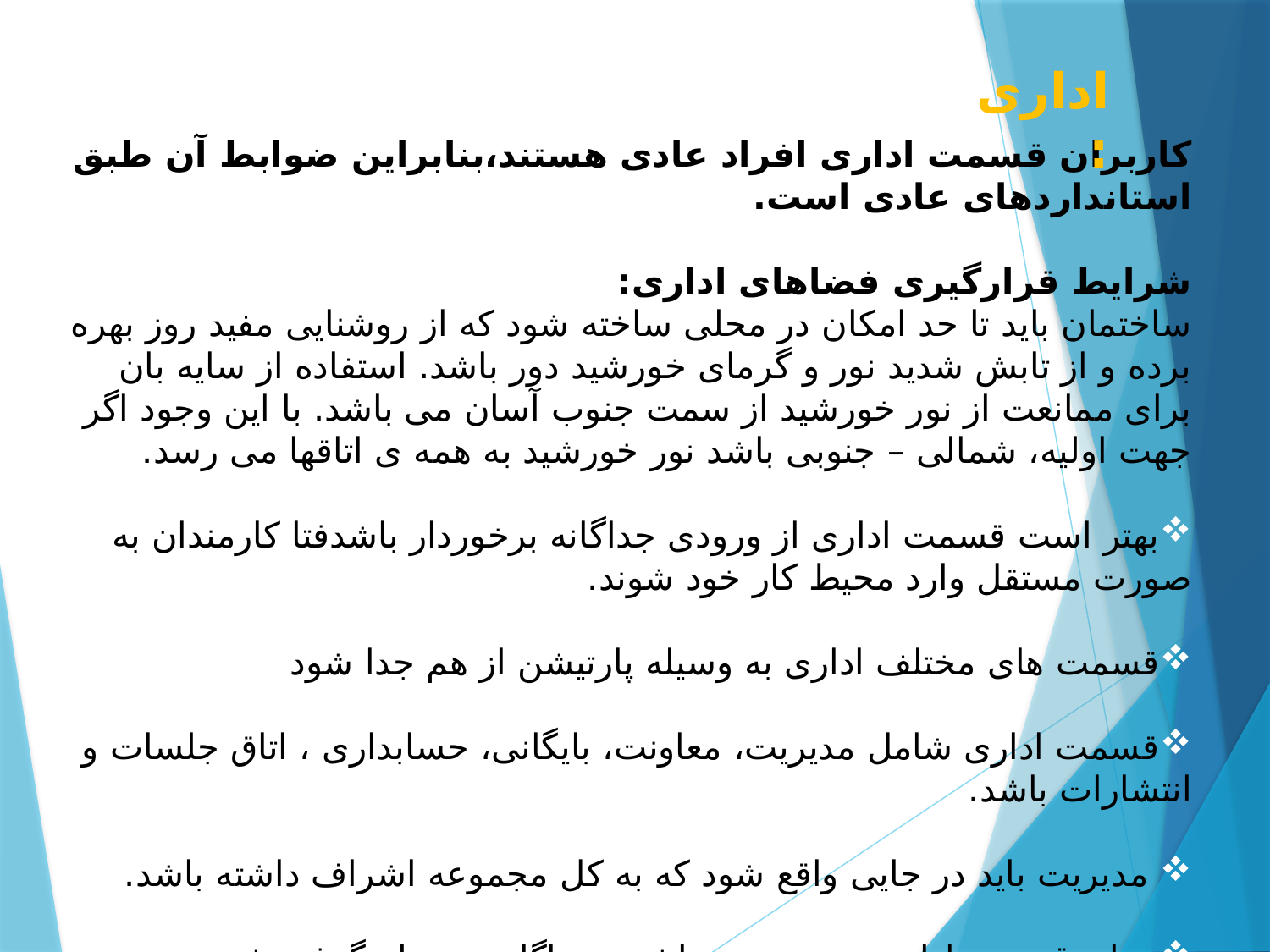

اداری:
کاربران قسمت اداری افراد عادی هستند،بنابراین ضوابط آن طبق استانداردهای عادی است.

شرایط قرارگیری فضاهای اداری:
ساختمان باید تا حد امکان در محلی ساخته شود که از روشنایی مفید روز بهره برده و از تابش شدید نور و گرمای خورشید دور باشد. استفاده از سایه بان برای ممانعت از نور خورشید از سمت جنوب آسان می باشد. با این وجود اگر جهت اولیه، شمالی – جنوبی باشد نور خورشید به همه ی اتاقها می رسد.

بهتر است قسمت اداری از ورودی جداگانه برخوردار باشدفتا کارمندان به صورت مستقل وارد محیط کار خود شوند.

قسمت های مختلف اداری به وسیله پارتیشن از هم جدا شود

قسمت اداری شامل مدیریت، معاونت، بایگانی، حسابداری ، اتاق جلسات و انتشارات باشد.

 مدیریت باید در جایی واقع شود که به کل مجموعه اشراف داشته باشد.

 برای قسمت اداری سرویس بهداشتی جداگانه در نظر گرفته شود.